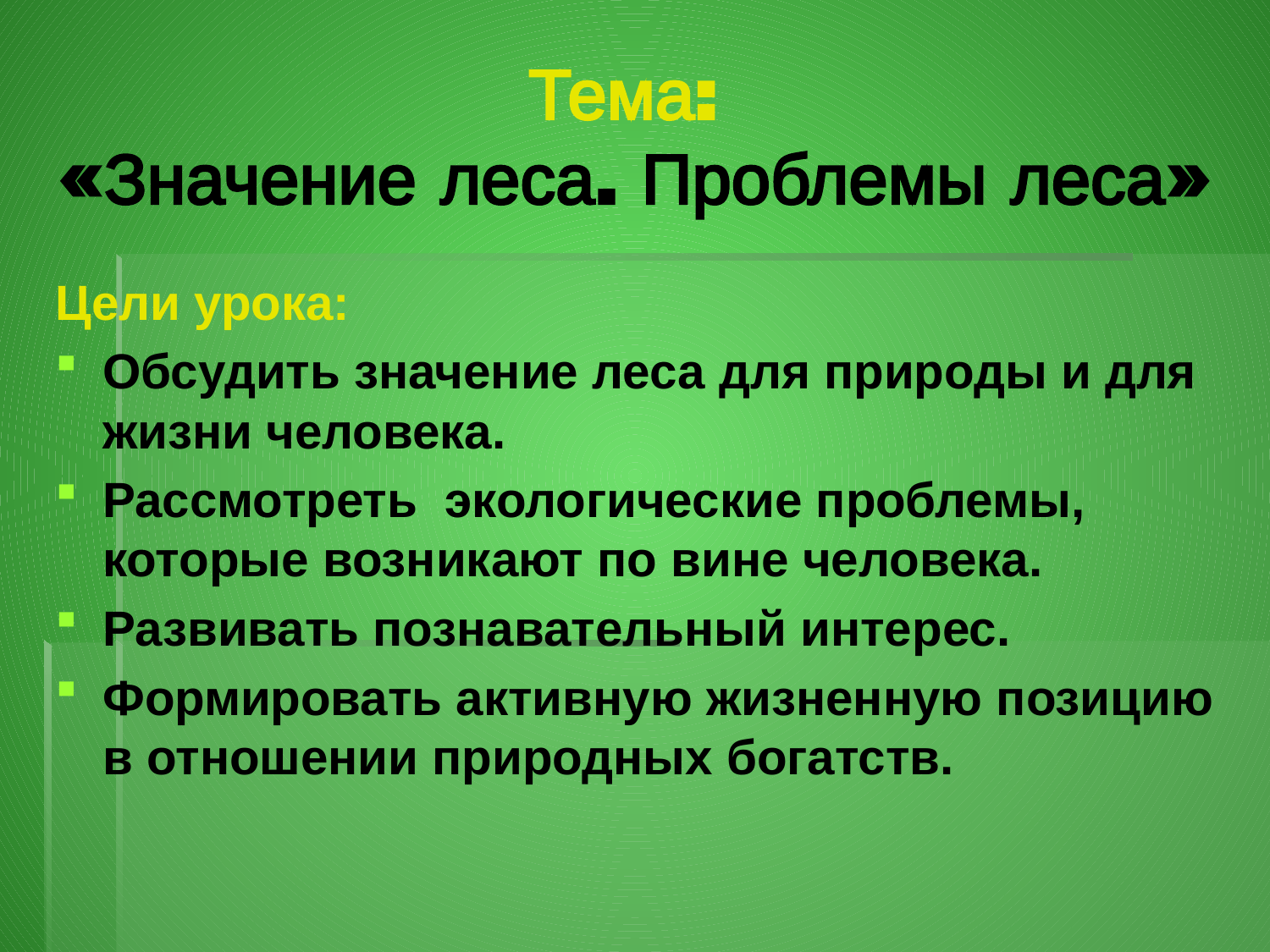

# Тема: «Значение леса. Проблемы леса»
Цели урока:
Обсудить значение леса для природы и для жизни человека.
Рассмотреть  экологические проблемы, которые возникают по вине человека.
Развивать познавательный интерес.
Формировать активную жизненную позицию в отношении природных богатств.